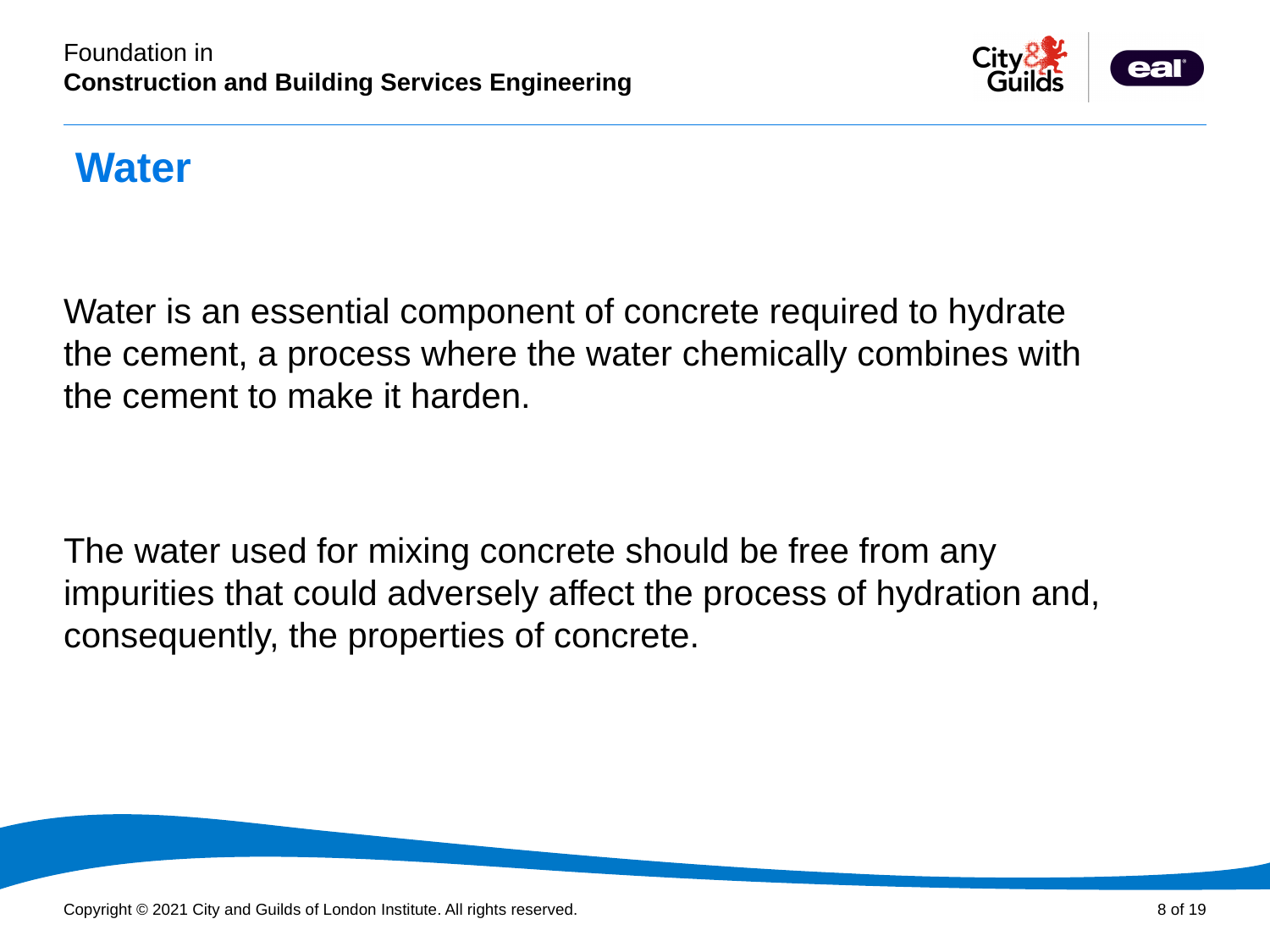

# Water

Water is an essential component of concrete required to hydrate the cement, a process where the water chemically combines with the cement to make it harden.

The water used for mixing concrete should be free from any impurities that could adversely affect the process of hydration and, consequently, the properties of concrete.